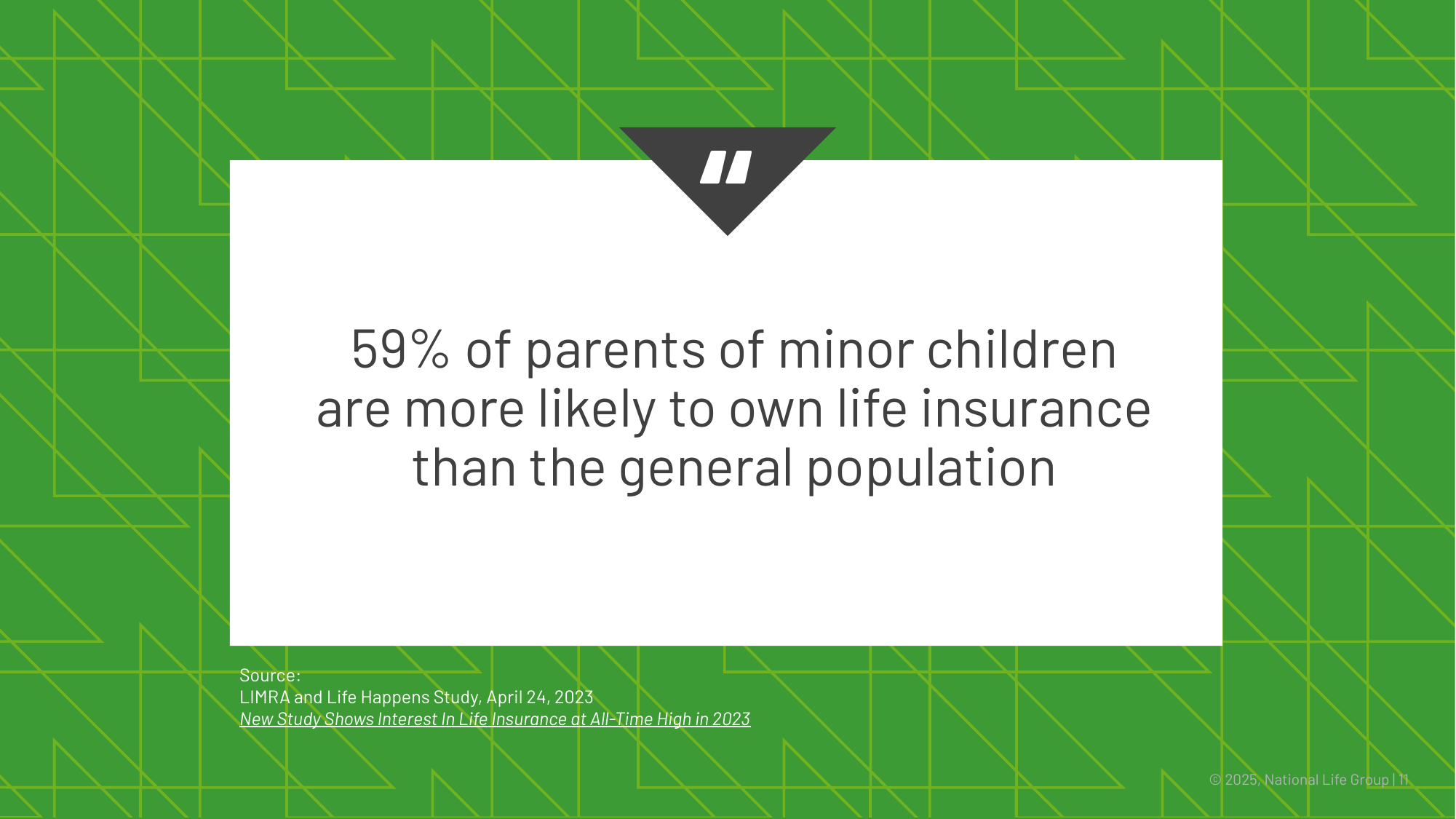

59% of parents of minor children are more likely to own life insurance than the general population
Source:
LIMRA and Life Happens Study, April 24, 2023
New Study Shows Interest In Life Insurance at All-Time High in 2023
© 2025, National Life Group | 11